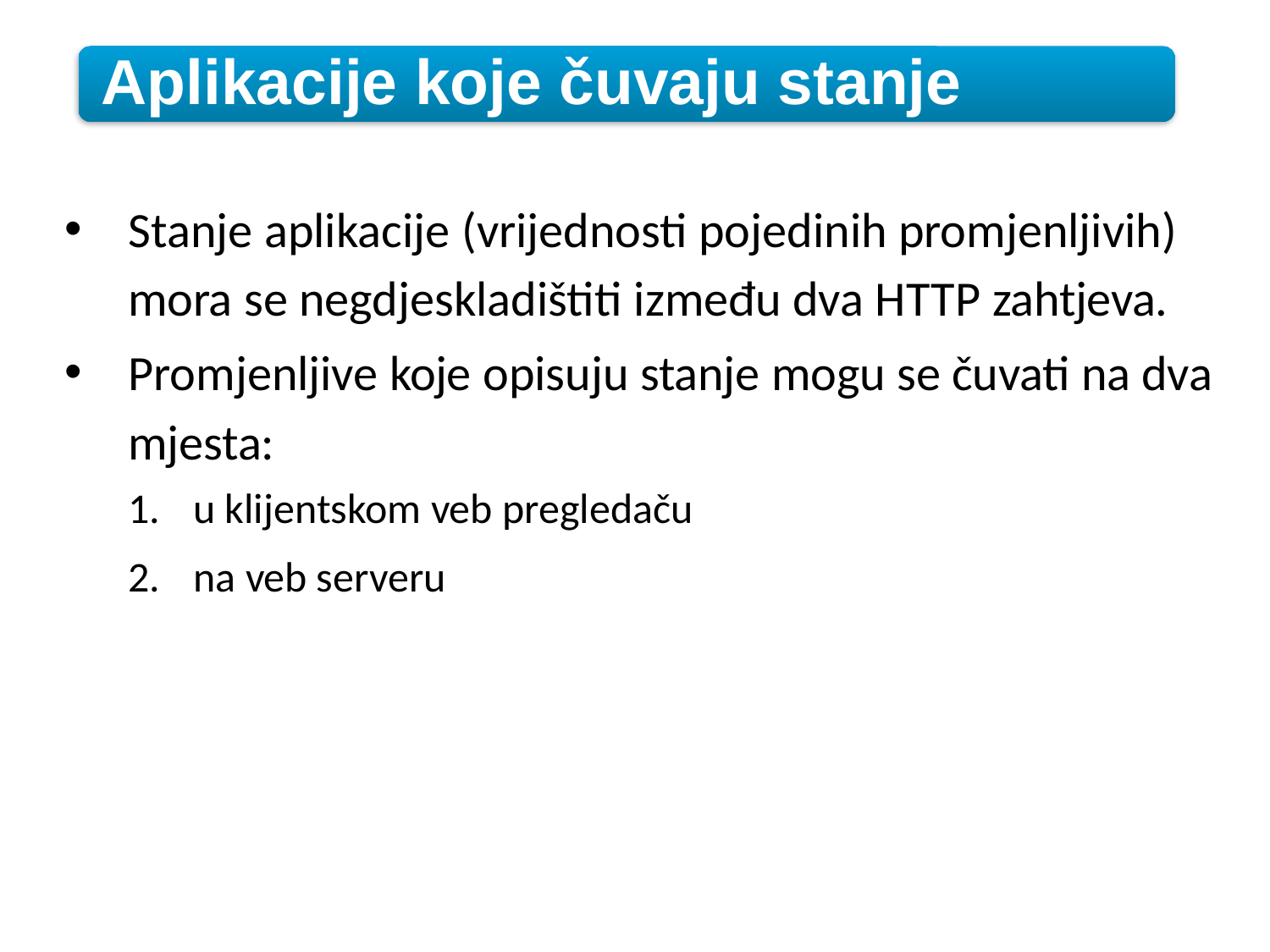

Aplikacije koje čuvaju stanje
Stanje aplikacije (vrijednosti pojedinih promjenljivih) mora se negdjeskladištiti između dva HTTP zahtjeva.
Promjenljive koje opisuju stanje mogu se čuvati na dva mjesta:
1. u klijentskom veb pregledaču
2. na veb serveru